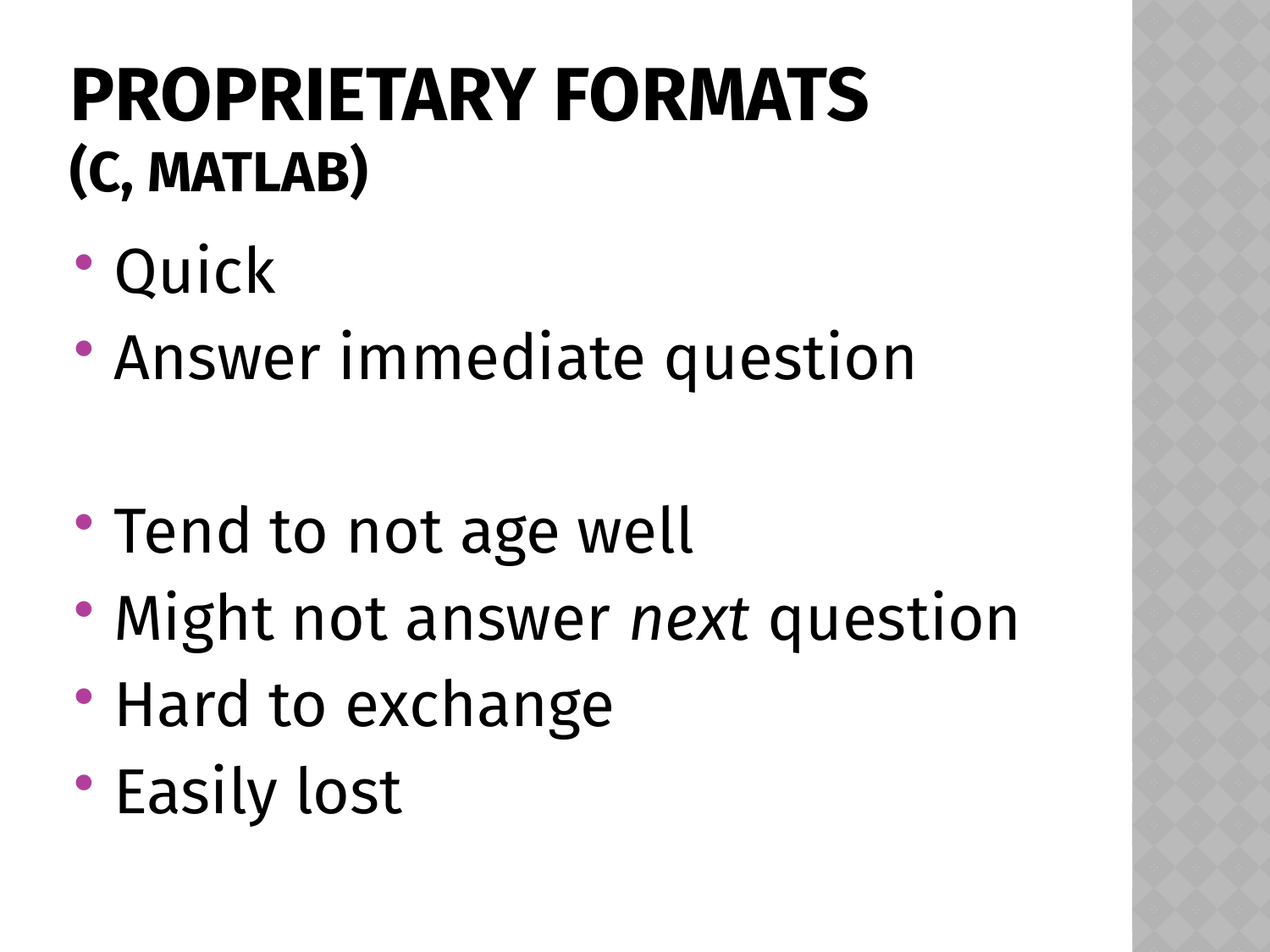

# Proprietary formats (C, Matlab)
Quick
Answer immediate question

Tend to not age well
Might not answer next question
Hard to exchange
Easily lost